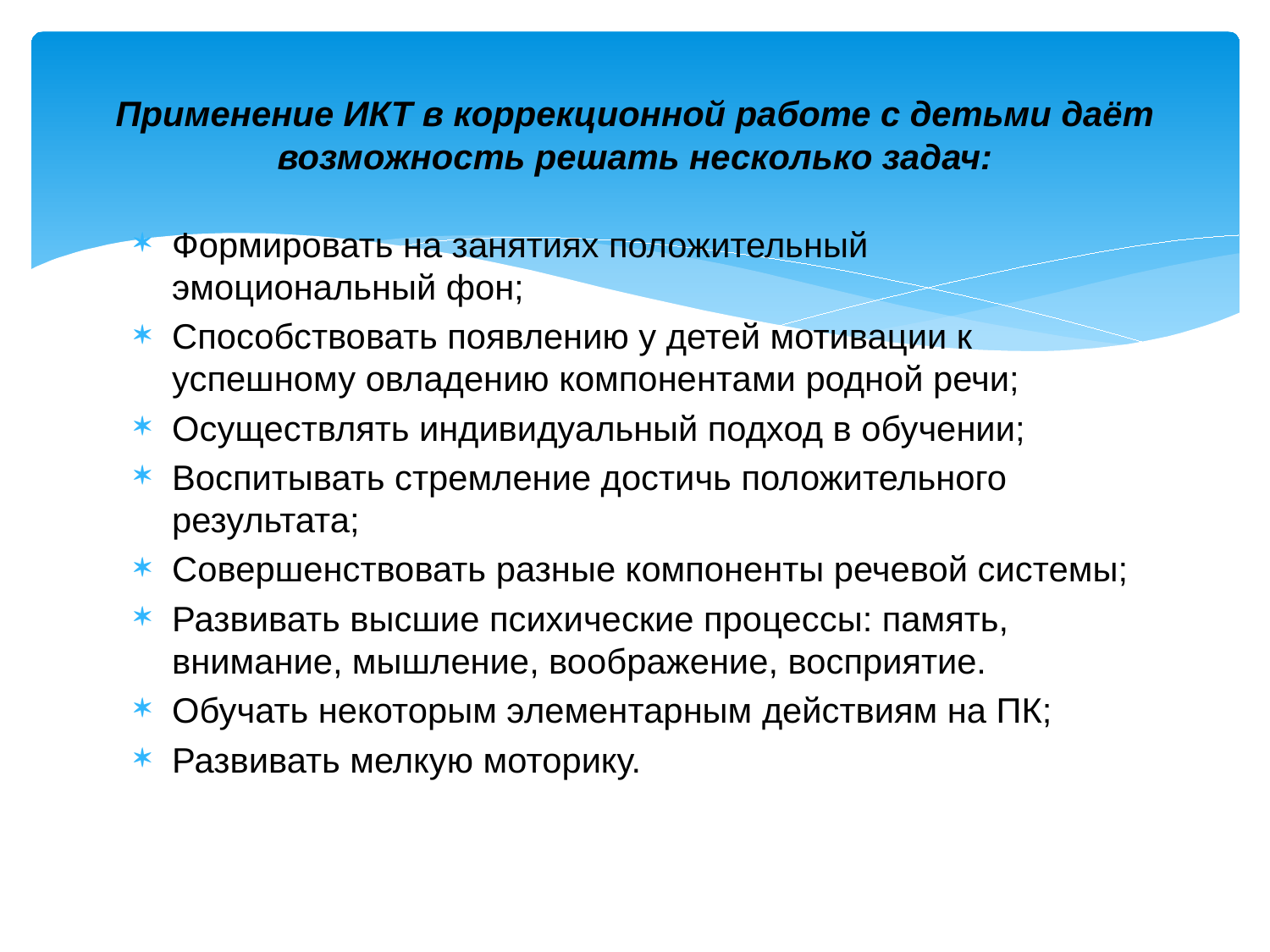

# Применение ИКТ в коррекционной работе с детьми даёт возможность решать несколько задач:
Формировать на занятиях положительный эмоциональный фон;
Способствовать появлению у детей мотивации к успешному овладению компонентами родной речи;
Осуществлять индивидуальный подход в обучении;
Воспитывать стремление достичь положительного результата;
Совершенствовать разные компоненты речевой системы;
Развивать высшие психические процессы: память, внимание, мышление, воображение, восприятие.
Обучать некоторым элементарным действиям на ПК;
Развивать мелкую моторику.